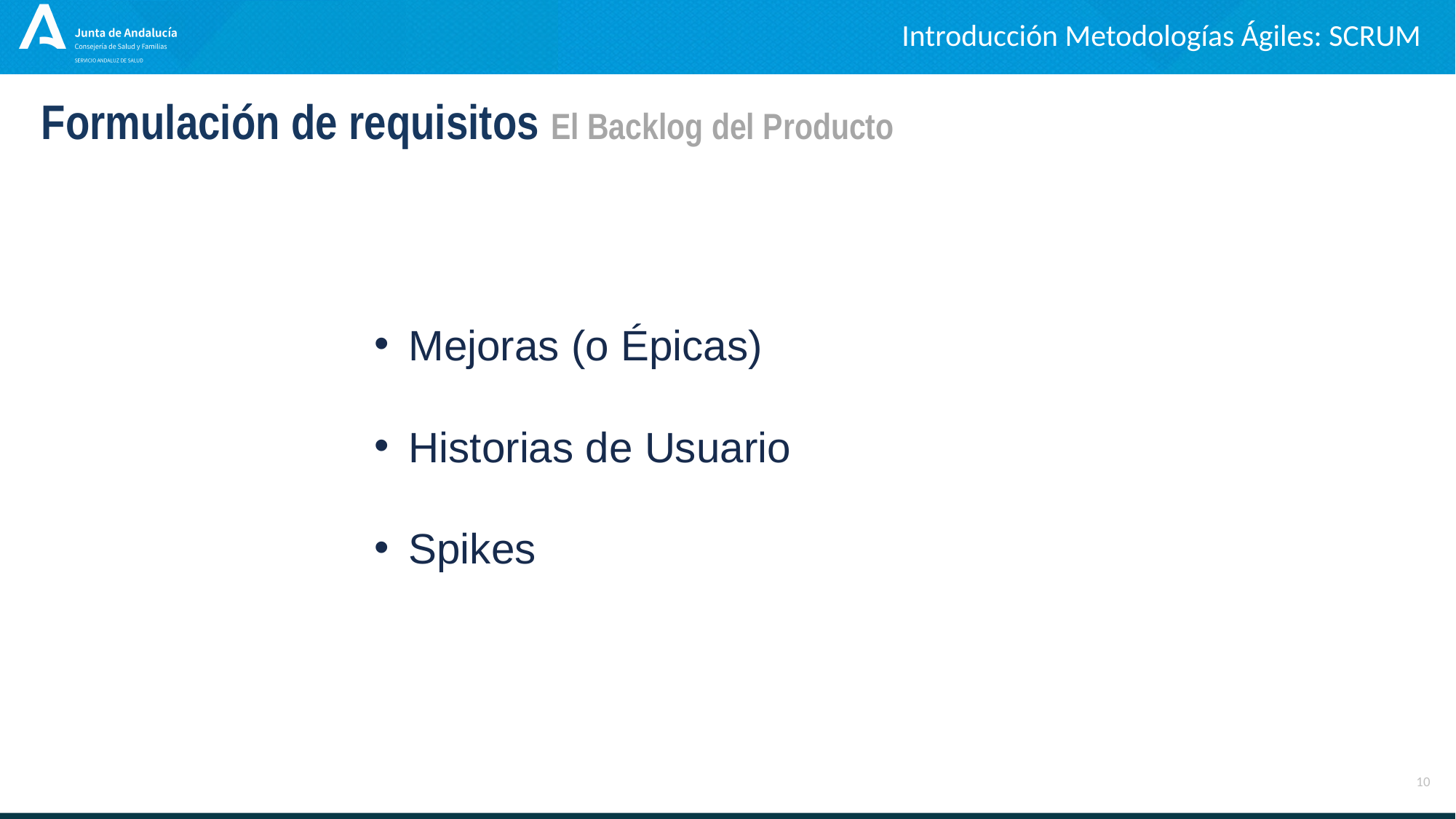

Introducción Metodologías Ágiles: SCRUM

Formulación de requisitos El Backlog del Producto

Mejoras (o Épicas)
Historias de Usuario
Spikes
10